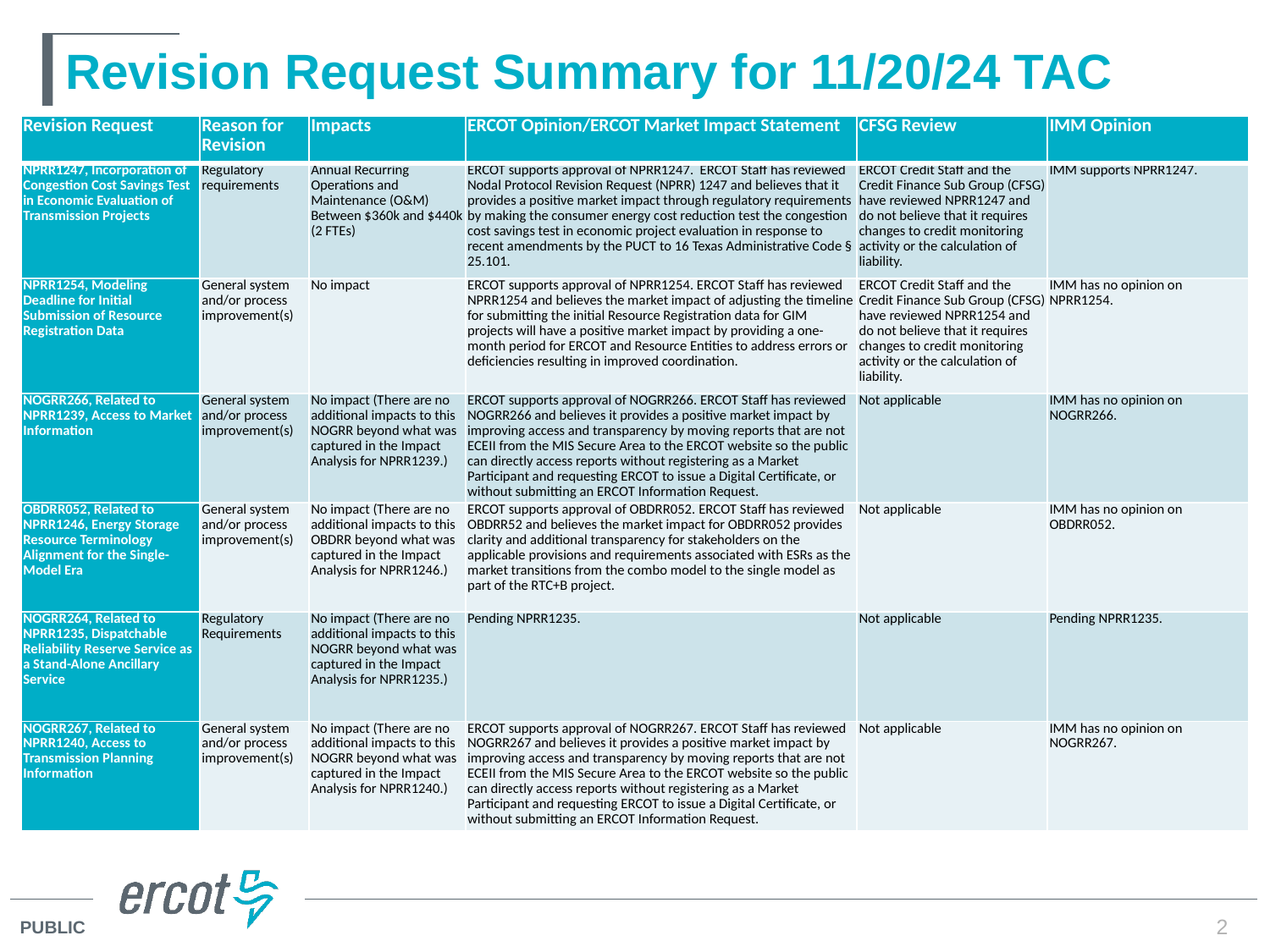

# Revision Request Summary for 11/20/24 TAC
| Revision Request | Reason for Revision | Impacts | ERCOT Opinion/ERCOT Market Impact Statement | CFSG Review | IMM Opinion |
| --- | --- | --- | --- | --- | --- |
| NPRR1247, Incorporation of Congestion Cost Savings Test in Economic Evaluation of Transmission Projects | Regulatory requirements | Annual Recurring Operations and Maintenance (O&M) Between $360k and $440k (2 FTEs) | ERCOT supports approval of NPRR1247. ERCOT Staff has reviewed Nodal Protocol Revision Request (NPRR) 1247 and believes that it provides a positive market impact through regulatory requirements by making the consumer energy cost reduction test the congestion cost savings test in economic project evaluation in response to recent amendments by the PUCT to 16 Texas Administrative Code § 25.101. | ERCOT Credit Staff and the Credit Finance Sub Group (CFSG) have reviewed NPRR1247 and do not believe that it requires changes to credit monitoring activity or the calculation of liability. | IMM supports NPRR1247. |
| NPRR1254, Modeling Deadline for Initial Submission of Resource Registration Data | General system and/or process improvement(s) | No impact | ERCOT supports approval of NPRR1254. ERCOT Staff has reviewed NPRR1254 and believes the market impact of adjusting the timeline for submitting the initial Resource Registration data for GIM projects will have a positive market impact by providing a one-month period for ERCOT and Resource Entities to address errors or deficiencies resulting in improved coordination. | ERCOT Credit Staff and the Credit Finance Sub Group (CFSG) have reviewed NPRR1254 and do not believe that it requires changes to credit monitoring activity or the calculation of liability. | IMM has no opinion on NPRR1254. |
| NOGRR266, Related to NPRR1239, Access to Market Information | General system and/or process improvement(s) | No impact (There are no additional impacts to this NOGRR beyond what was captured in the Impact Analysis for NPRR1239.) | ERCOT supports approval of NOGRR266. ERCOT Staff has reviewed NOGRR266 and believes it provides a positive market impact by improving access and transparency by moving reports that are not ECEII from the MIS Secure Area to the ERCOT website so the public can directly access reports without registering as a Market Participant and requesting ERCOT to issue a Digital Certificate, or without submitting an ERCOT Information Request. | Not applicable | IMM has no opinion on NOGRR266. |
| OBDRR052, Related to NPRR1246, Energy Storage Resource Terminology Alignment for the Single-Model Era | General system and/or process improvement(s) | No impact (There are no additional impacts to this OBDRR beyond what was captured in the Impact Analysis for NPRR1246.) | ERCOT supports approval of OBDRR052. ERCOT Staff has reviewed OBDRR52 and believes the market impact for OBDRR052 provides clarity and additional transparency for stakeholders on the applicable provisions and requirements associated with ESRs as the market transitions from the combo model to the single model as part of the RTC+B project. | Not applicable | IMM has no opinion on OBDRR052. |
| NOGRR264, Related to NPRR1235, Dispatchable Reliability Reserve Service as a Stand-Alone Ancillary Service | Regulatory Requirements | No impact (There are no additional impacts to this NOGRR beyond what was captured in the Impact Analysis for NPRR1235.) | Pending NPRR1235. | Not applicable | Pending NPRR1235. |
| NOGRR267, Related to NPRR1240, Access to Transmission Planning Information | General system and/or process improvement(s) | No impact (There are no additional impacts to this NOGRR beyond what was captured in the Impact Analysis for NPRR1240.) | ERCOT supports approval of NOGRR267. ERCOT Staff has reviewed NOGRR267 and believes it provides a positive market impact by improving access and transparency by moving reports that are not ECEII from the MIS Secure Area to the ERCOT website so the public can directly access reports without registering as a Market Participant and requesting ERCOT to issue a Digital Certificate, or without submitting an ERCOT Information Request. | Not applicable | IMM has no opinion on NOGRR267. |
2